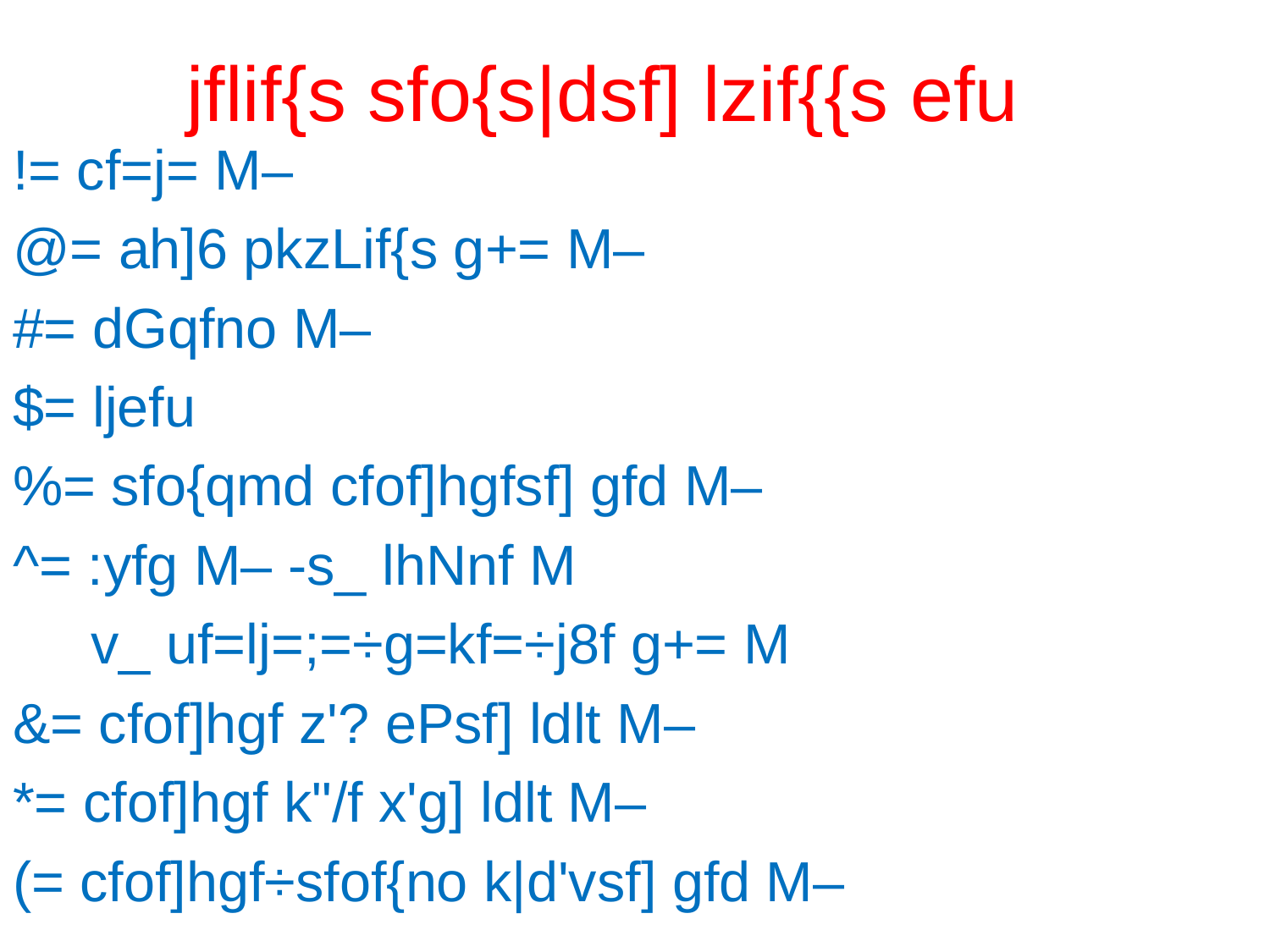

# jflif{s sfo{s|dsf] lzif{{s efu
!= cf=j= M–
@= ah]6 pkzLif{s g+= M–
#= dGqfno M–
$= ljefu
%= sfo{qmd cfof]hgfsf] gfd M–
^= :yfg M– -s_ lhNnf M
     v_ uf=lj=;=÷g=kf=÷j8f g+= M
&= cfof]hgf z'? ePsf] ldlt M–
*= cfof]hgf k"/f x'g] ldlt M–
(= cfof]hgf÷sfof{no k|d'vsf] gfd M–